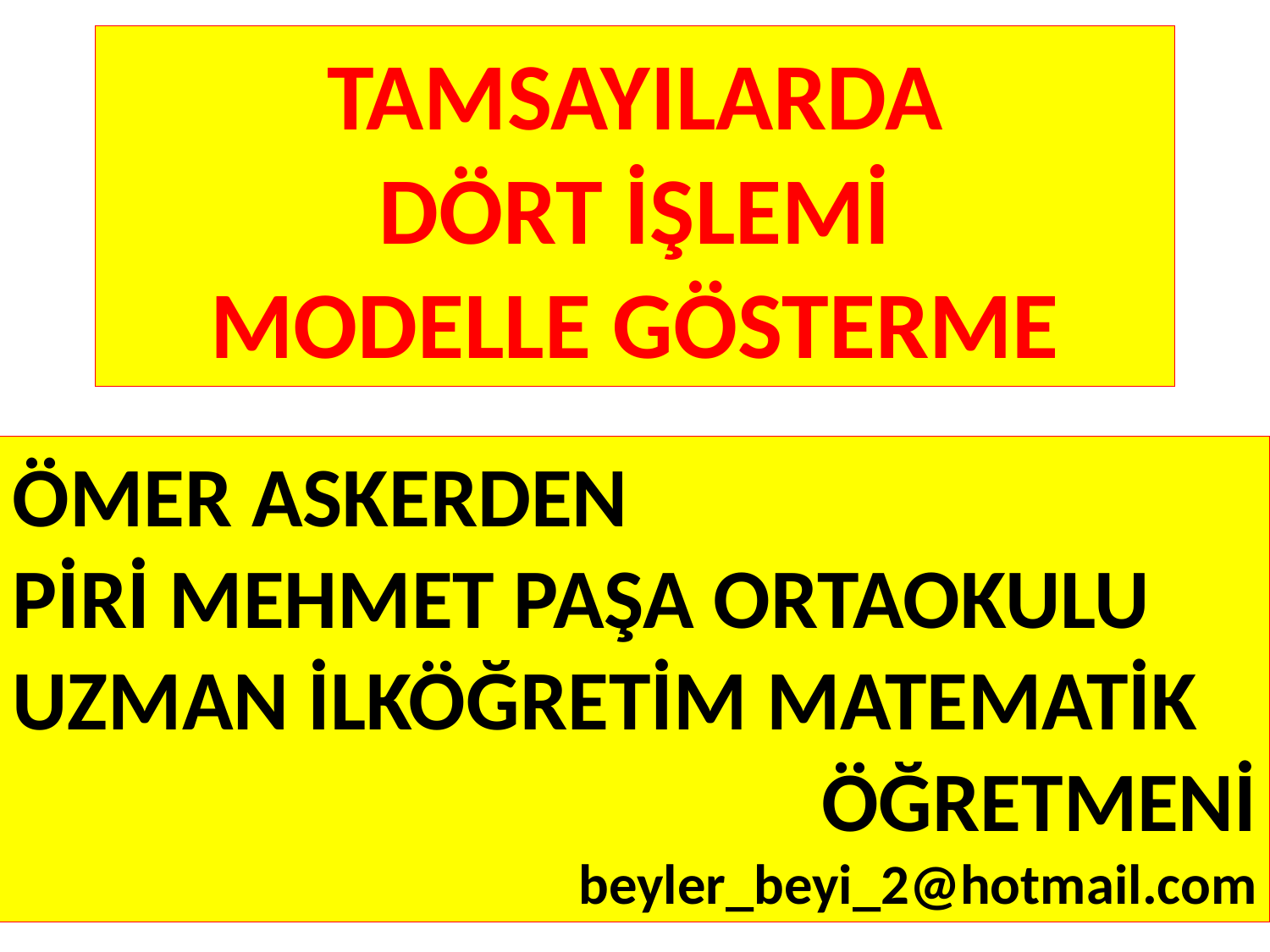

# TAMSAYILARDA DÖRT İŞLEMİ MODELLE GÖSTERME
ÖMER ASKERDEN
PİRİ MEHMET PAŞA ORTAOKULU
UZMAN İLKÖĞRETİM MATEMATİK
			ÖĞRETMENİ
beyler_beyi_2@hotmail.com